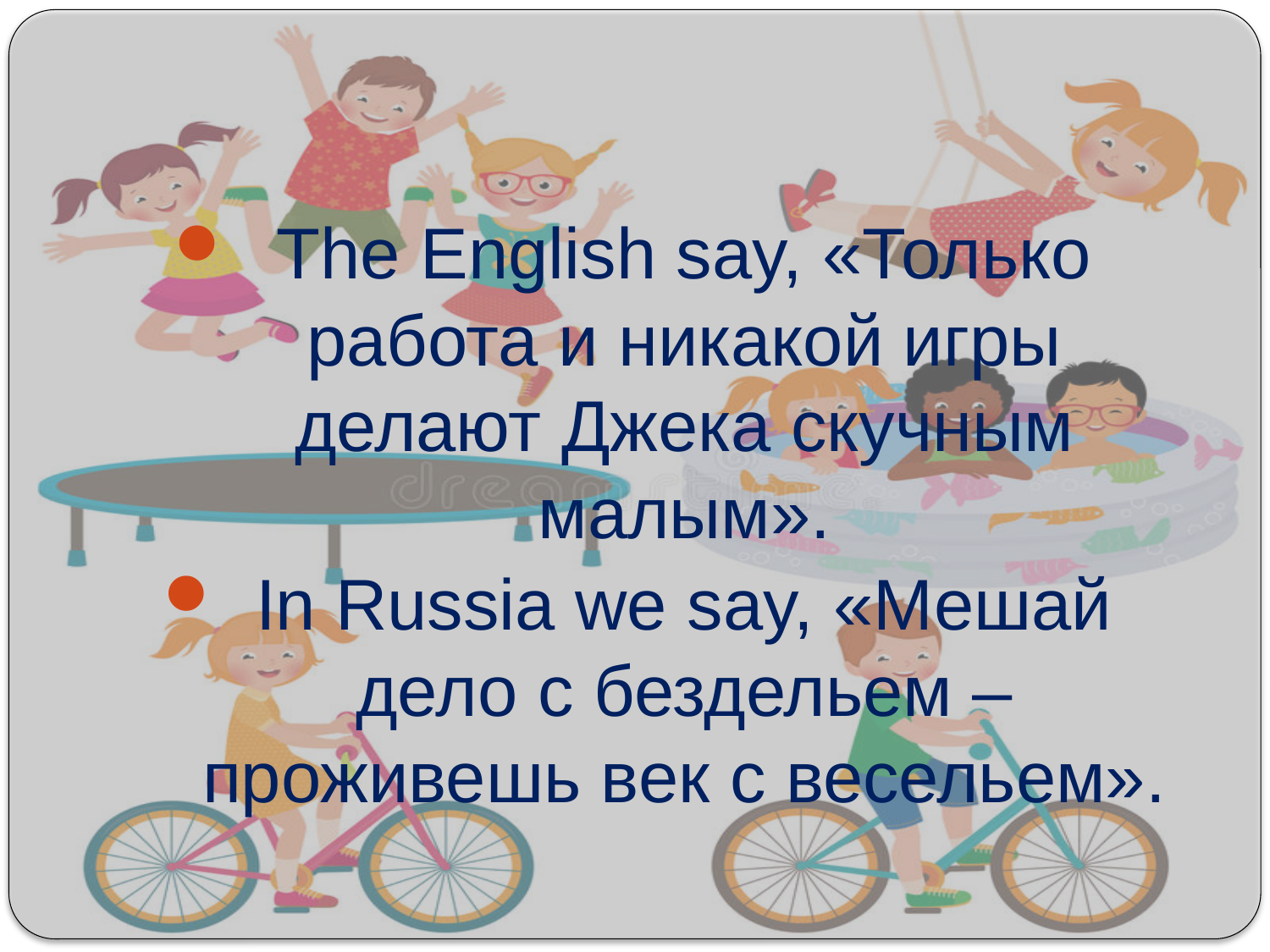

The English say, «Только работа и никакой игры делают Джека скучным малым».
In Russia we say, «Мешай дело с бездельем – проживешь век с весельем».